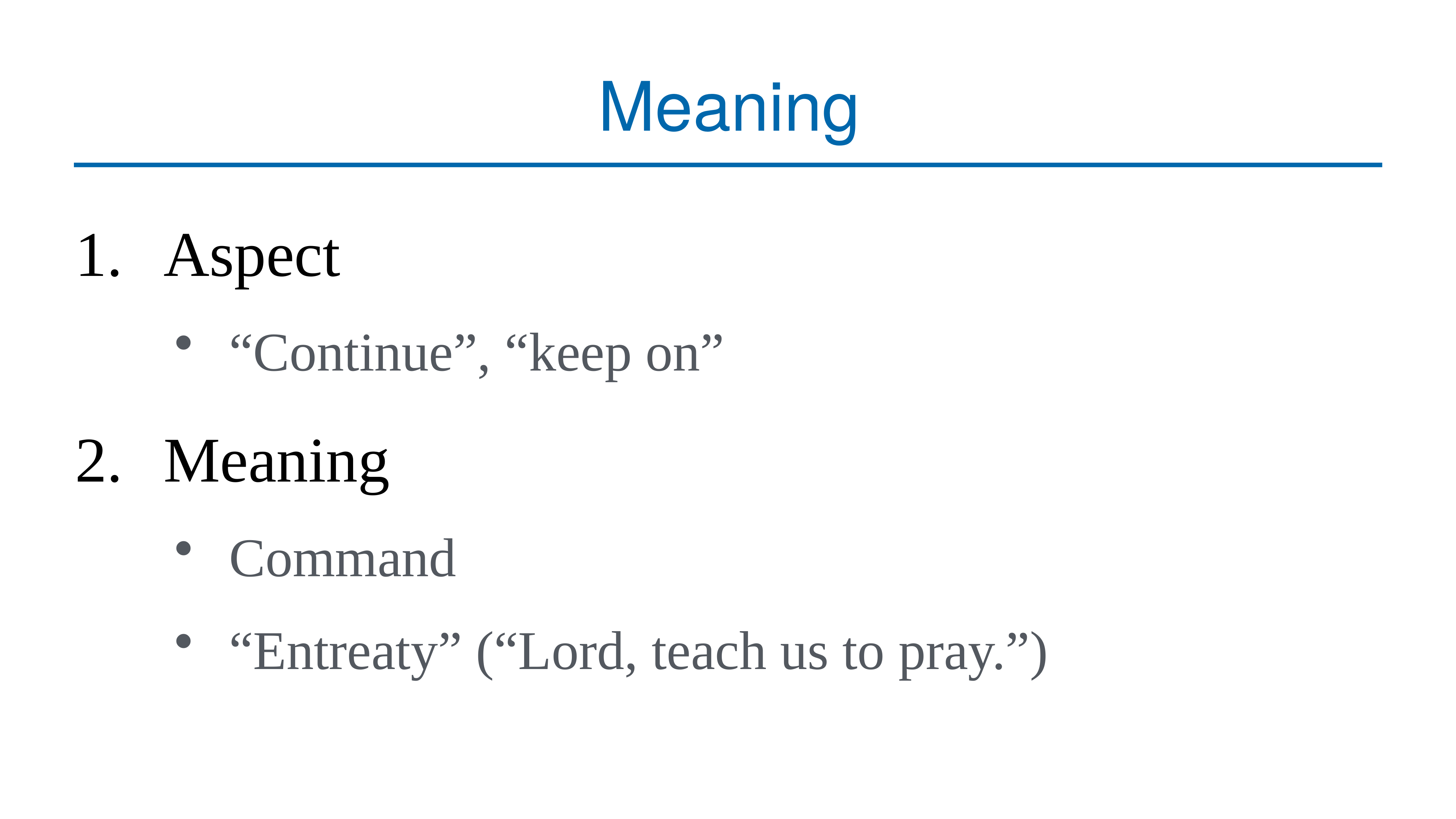

# Meaning
Aspect
“Continue”, “keep on”
Meaning
Command
“Entreaty” (“Lord, teach us to pray.”)